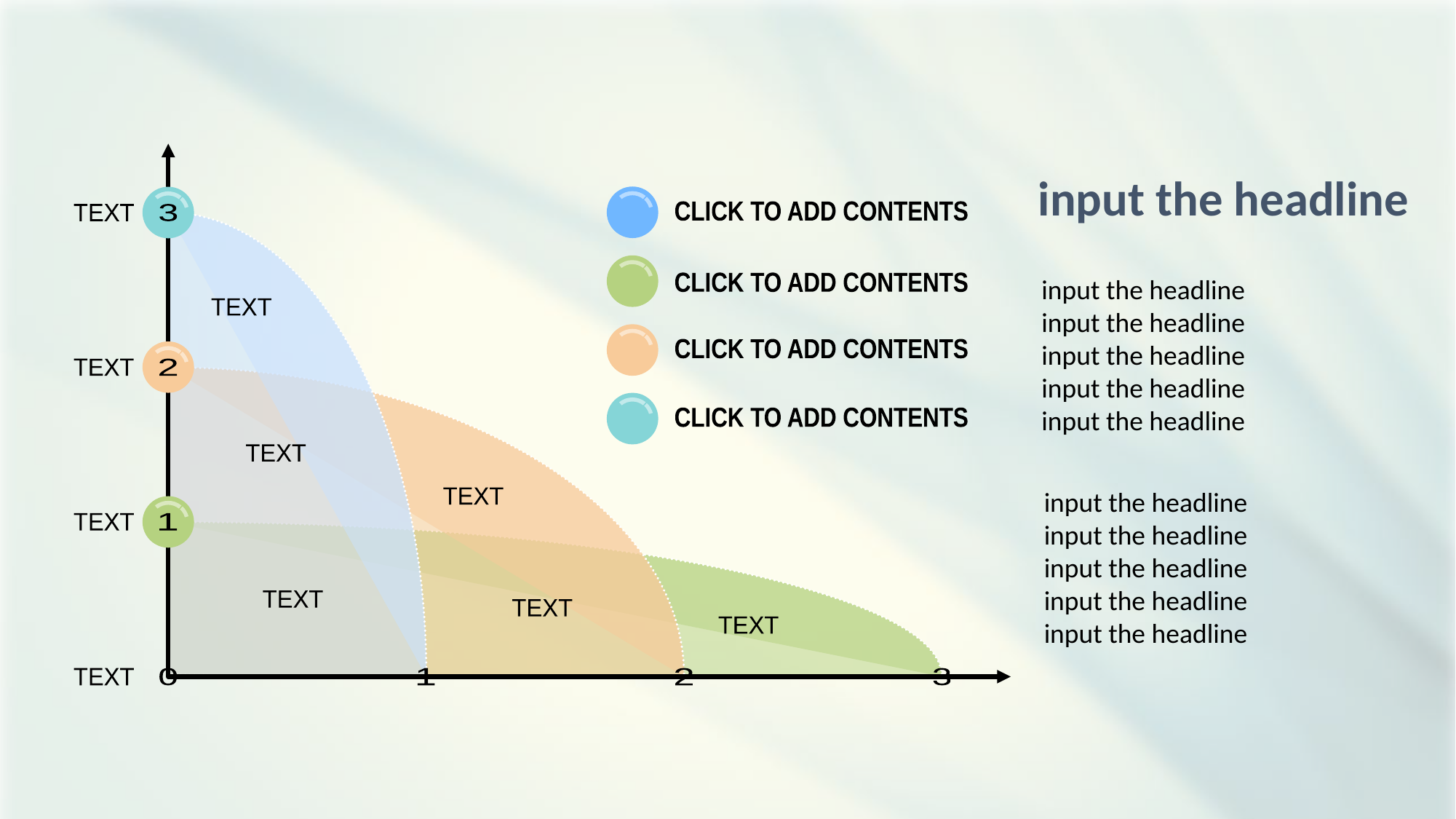

input the headline

CLICK TO ADD CONTENTS
TEXT
3

input the headline
input the headline
input the headline
input the headline
input the headline
CLICK TO ADD CONTENTS
TEXT

CLICK TO ADD CONTENTS

TEXT
2

CLICK TO ADD CONTENTS
TEXT
input the headline
input the headline
input the headline
input the headline
input the headline
TEXT

TEXT
1

TEXT
TEXT
TEXT
TEXT
0
1
2
3